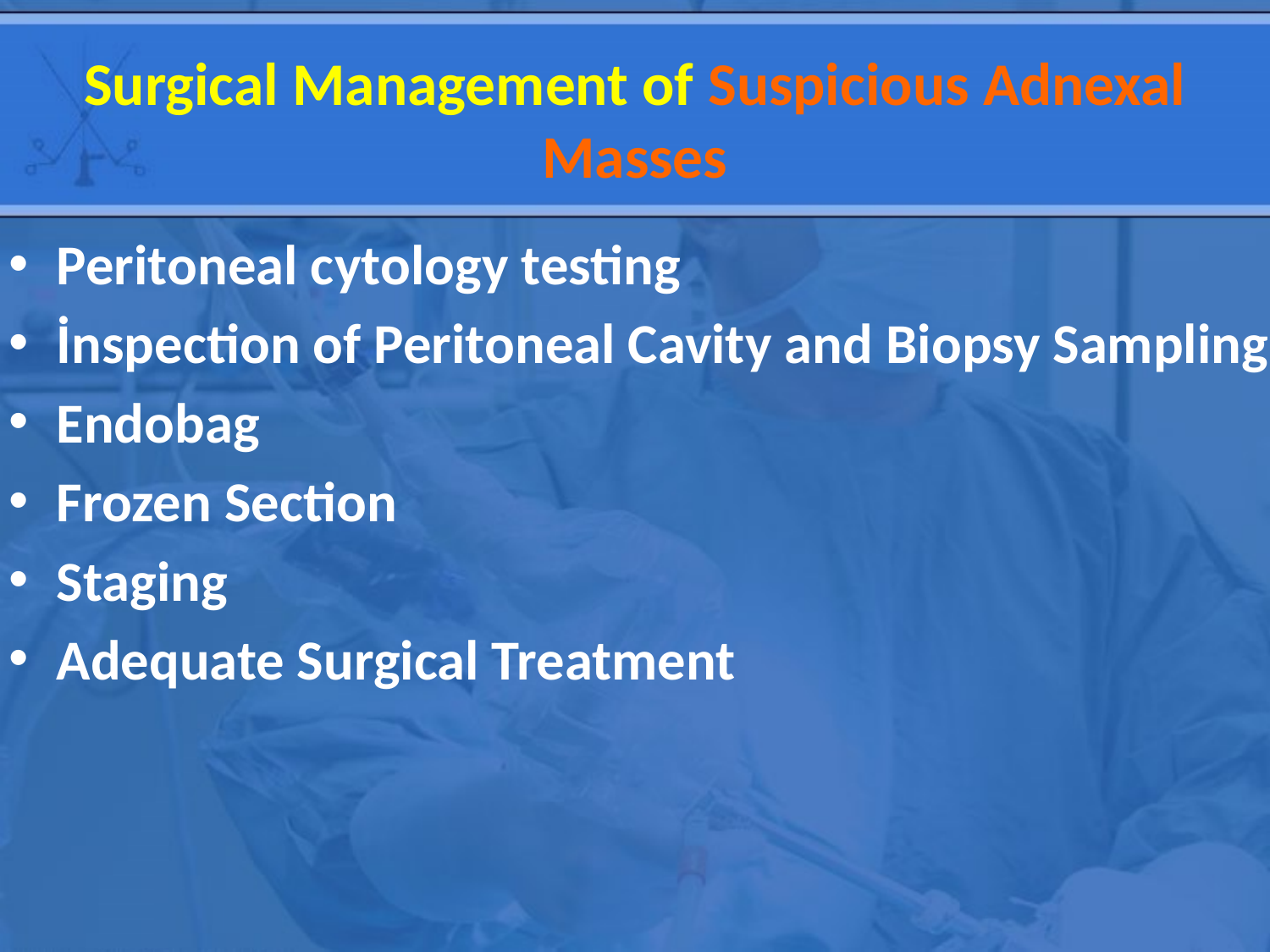

# Surgical Management of Suspicious Adnexal Masses
Peritoneal cytology testing
İnspection of Peritoneal Cavity and Biopsy Sampling
Endobag
Frozen Section
Staging
Adequate Surgical Treatment